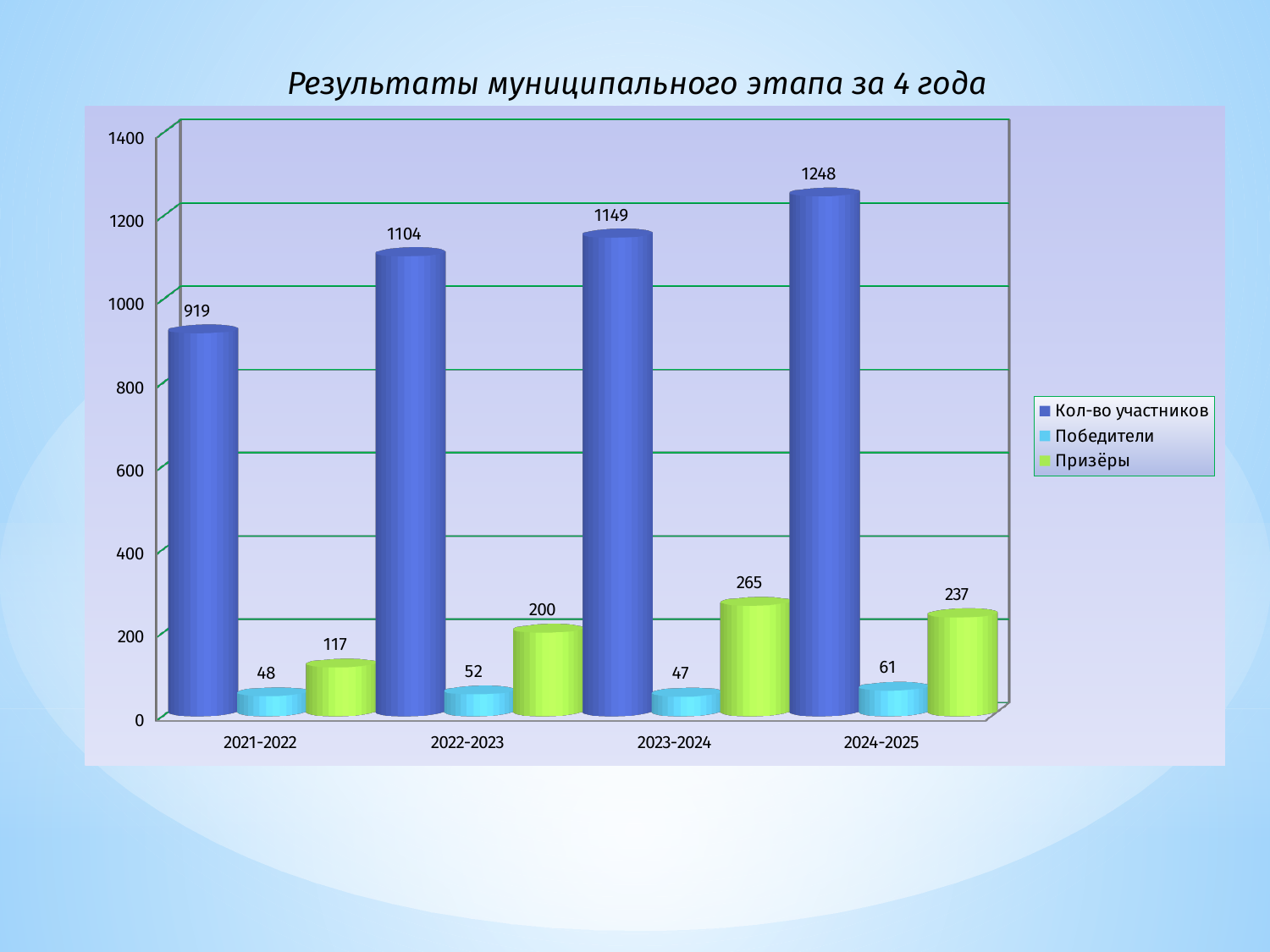

Результаты муниципального этапа за 4 года

[unsupported chart]